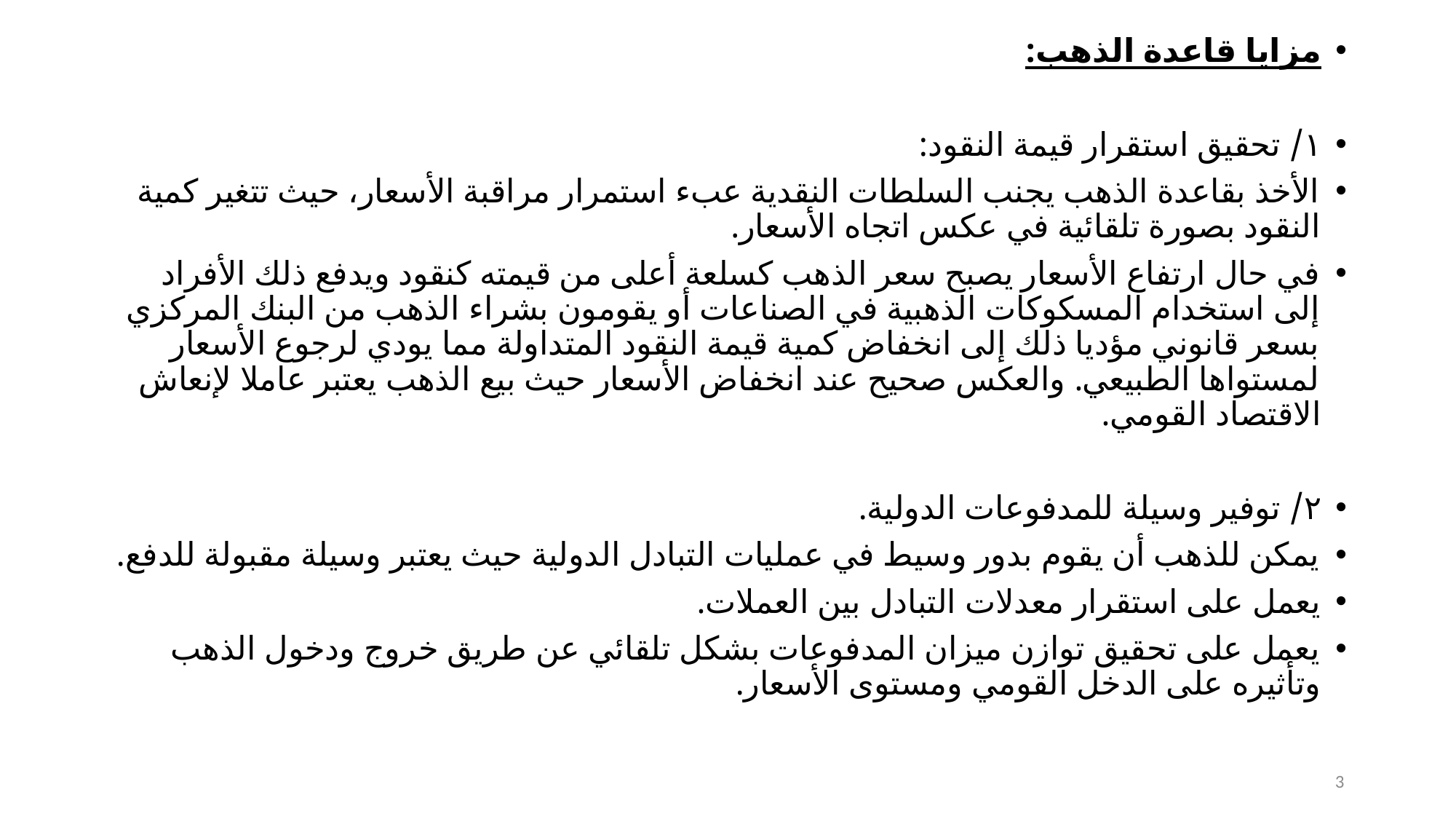

مزايا قاعدة الذهب:

١/ تحقيق استقرار قيمة النقود:
الأخذ بقاعدة الذهب يجنب السلطات النقدية عبء استمرار مراقبة الأسعار، حيث تتغير كمية النقود بصورة تلقائية في عكس اتجاه الأسعار.
في حال ارتفاع الأسعار يصبح سعر الذهب كسلعة أعلى من قيمته كنقود ويدفع ذلك الأفراد إلى استخدام المسكوكات الذهبية في الصناعات أو يقومون بشراء الذهب من البنك المركزي بسعر قانوني مؤديا ذلك إلى انخفاض كمية قيمة النقود المتداولة مما يودي لرجوع الأسعار لمستواها الطبيعي. والعكس صحيح عند انخفاض الأسعار حيث بيع الذهب يعتبر عاملا لإنعاش الاقتصاد القومي.

٢/ توفير وسيلة للمدفوعات الدولية.
يمكن للذهب أن يقوم بدور وسيط في عمليات التبادل الدولية حيث يعتبر وسيلة مقبولة للدفع.
يعمل على استقرار معدلات التبادل بين العملات.
يعمل على تحقيق توازن ميزان المدفوعات بشكل تلقائي عن طريق خروج ودخول الذهب وتأثيره على الدخل القومي ومستوى الأسعار.

3